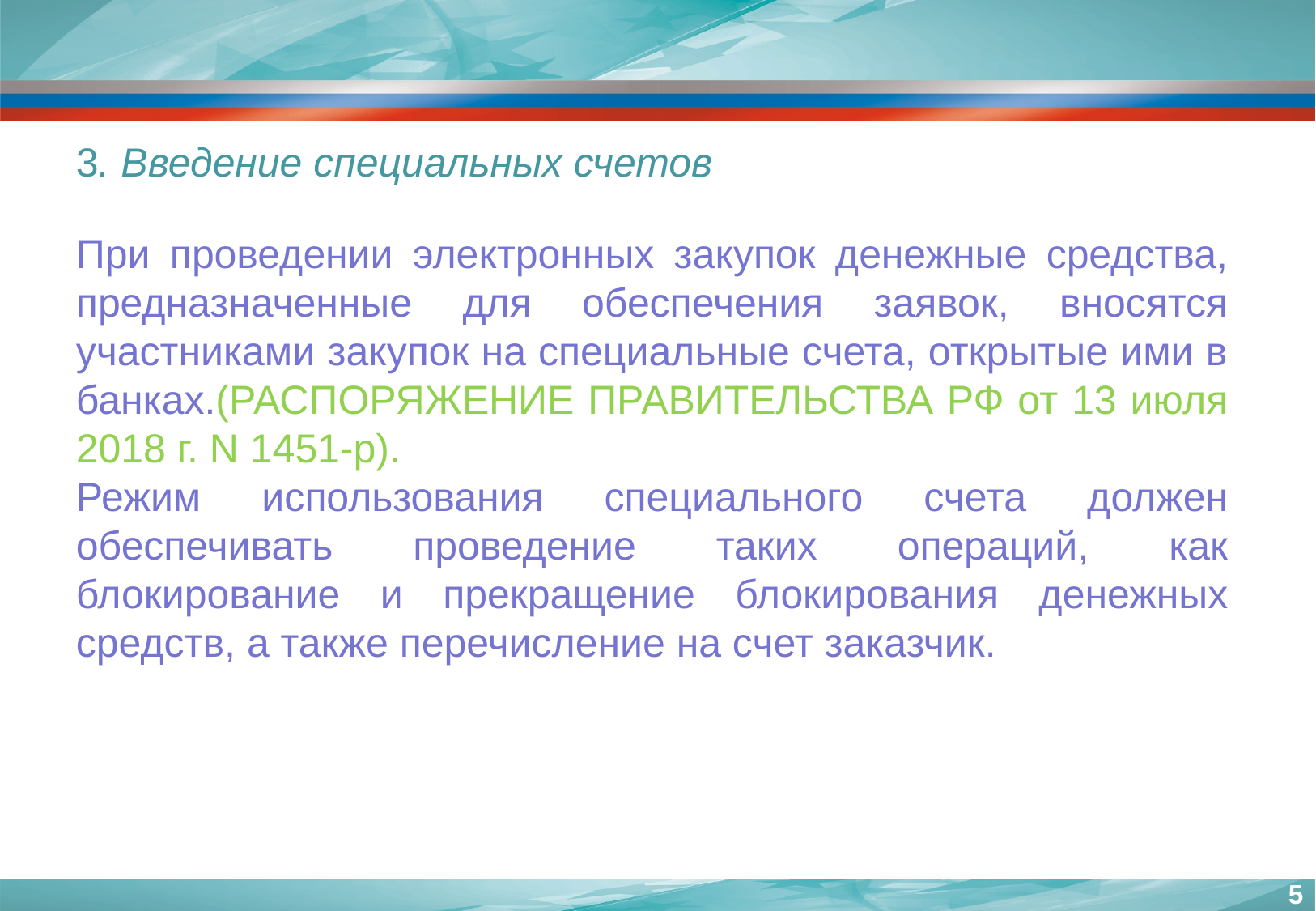

3. Введение специальных счетов

При проведении электронных закупок денежные средства, предназначенные для обеспечения заявок, вносятся участниками закупок на специальные счета, открытые ими в банках.(РАСПОРЯЖЕНИЕ ПРАВИТЕЛЬСТВА РФ от 13 июля 2018 г. N 1451-р).
Режим использования специального счета должен обеспечивать проведение таких операций, как блокирование и прекращение блокирования денежных средств, а также перечисление на счет заказчик.

5